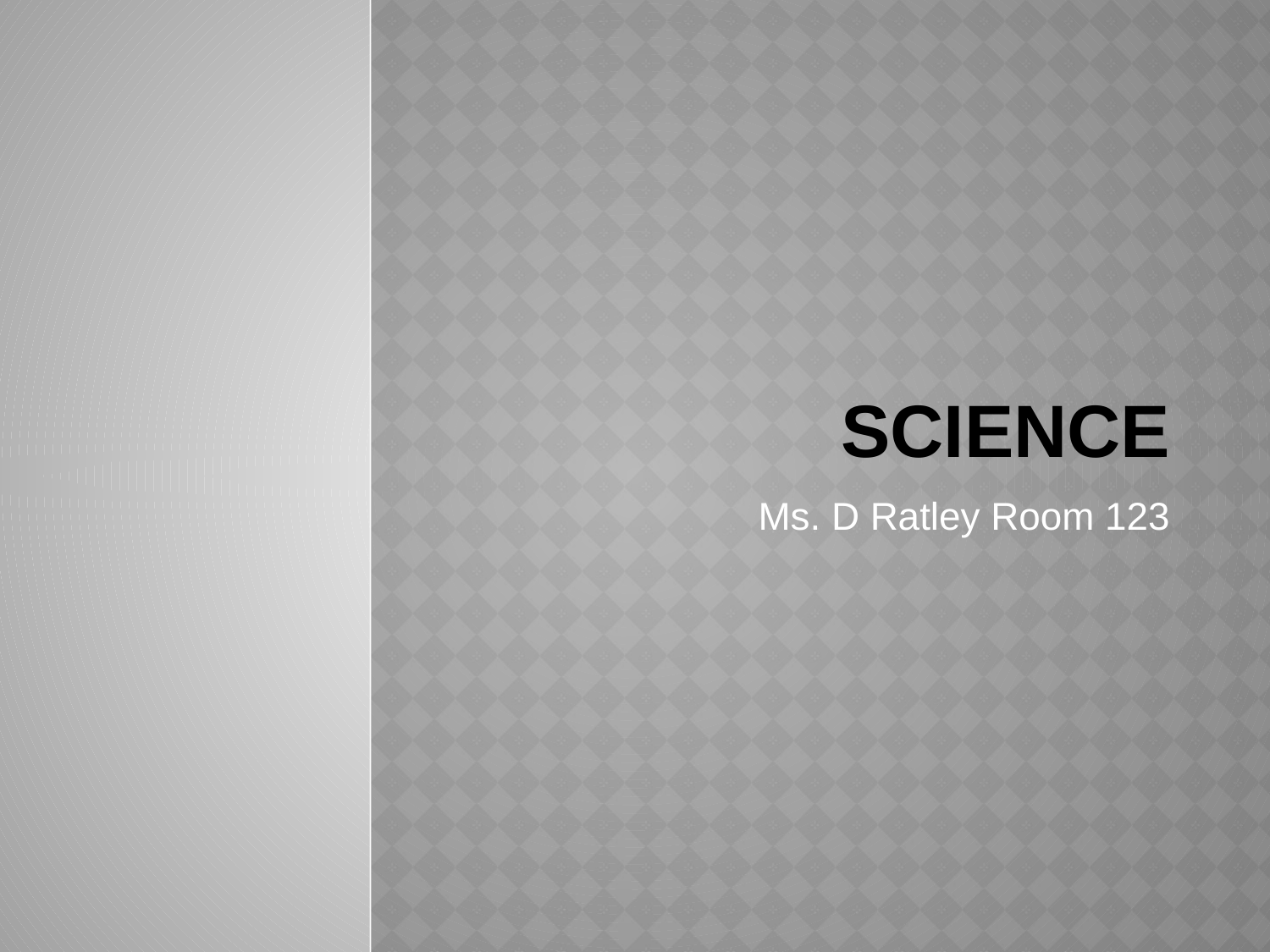

# Science
Ms. D Ratley Room 123